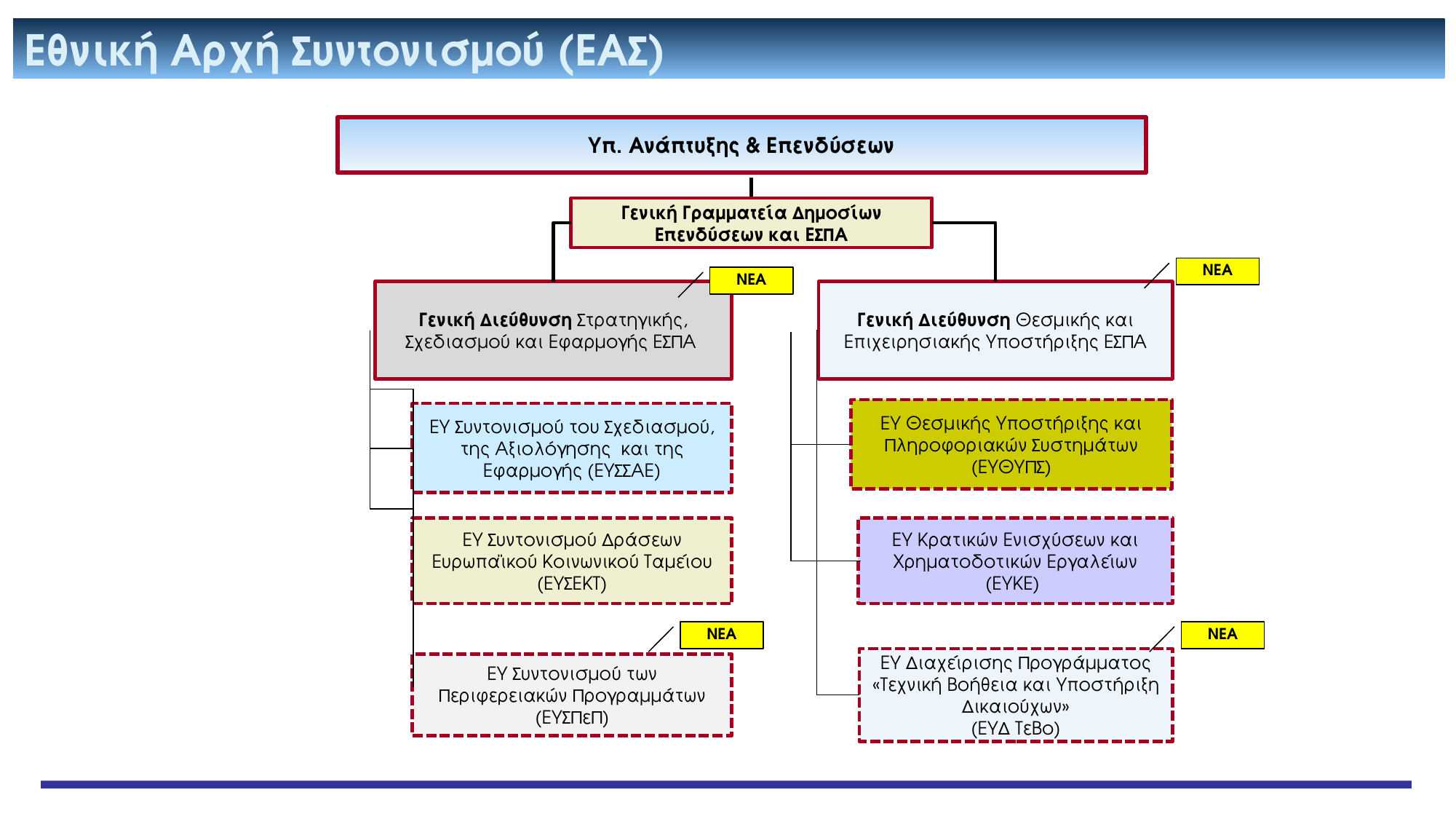

Εθνική Αρχή Συντονισμού (ΕΑΣ)
Υπ. Ανάπτυξης & Επενδύσεων
Γενική Γραμματεία Δημοσίων Επενδύσεων και ΕΣΠΑ
ΝΕΑ
ΝΕΑ
Γενική Διεύθυνση Στρατηγικής, Σχεδιασμού και Εφαρμογής ΕΣΠΑ
Γενική Διεύθυνση Θεσμικής και Επιχειρησιακής Υποστήριξης ΕΣΠΑ
ΕΥ Θεσμικής Υποστήριξης και Πληροφοριακών Συστημάτων
(ΕΥΘΥΠΣ)
ΕΥ Συντονισμού του Σχεδιασμού, της Αξιολόγησης  και της Εφαρμογής (ΕΥΣΣΑΕ)
ΕΥ Συντονισμού Δράσεων Ευρωπαϊκού Κοινωνικού Ταμείου (ΕΥΣΕΚΤ)
ΕΥ Κρατικών Ενισχύσεων και Χρηματοδοτικών Εργαλείων
(ΕΥΚΕ)
ΝΕΑ
ΝΕΑ
ΕΥ Διαχείρισης Προγράμματος «Τεχνική Βοήθεια και Υποστήριξη Δικαιούχων»
(ΕΥΔ ΤεΒο)
ΕΥ Συντονισμού των Περιφερειακών Προγραμμάτων (ΕΥΣΠεΠ)